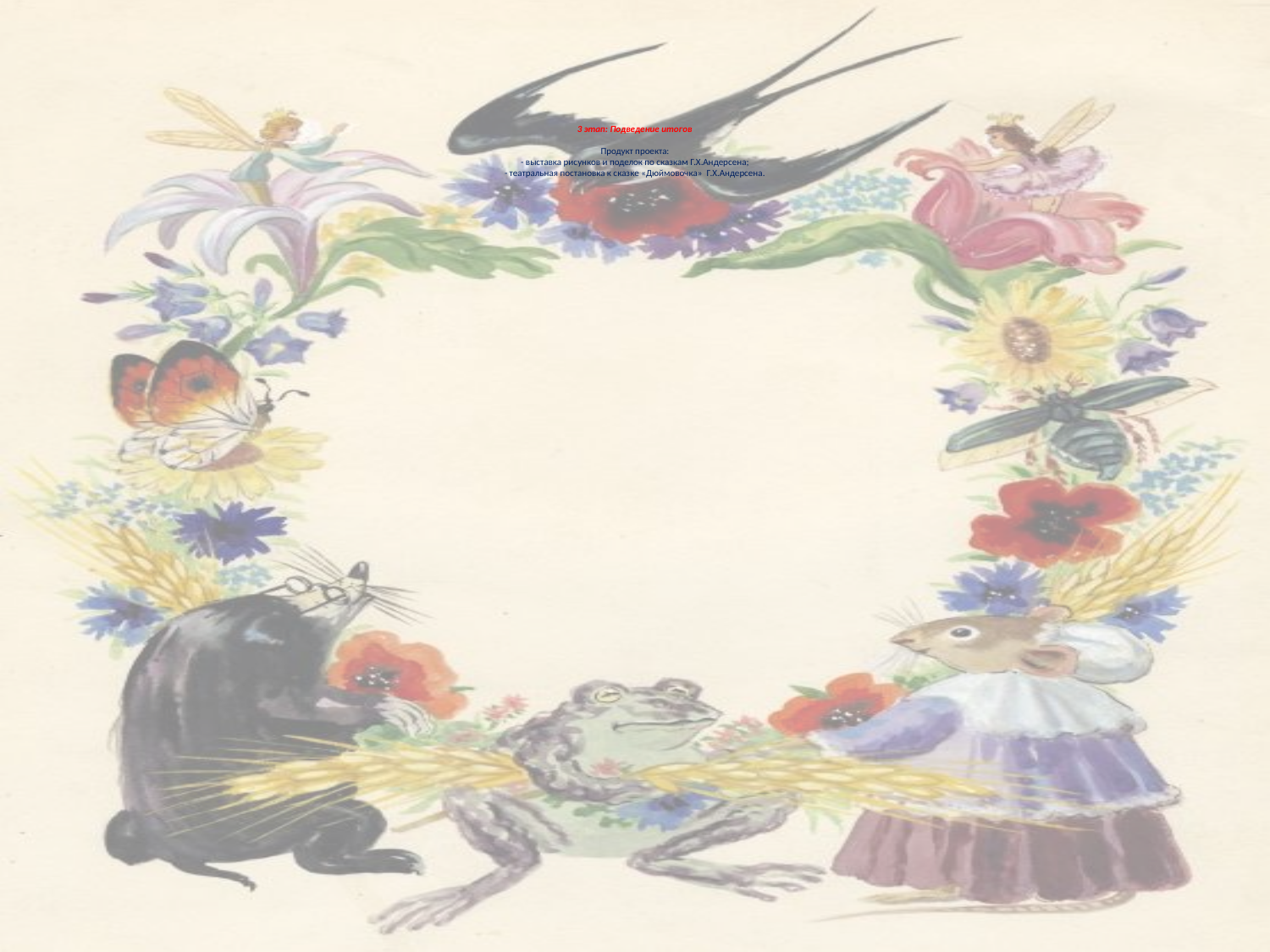

# 3 этап: Подведение итогов Продукт проекта: - выставка рисунков и поделок по сказкам Г.Х.Андерсена; - театральная постановка к сказке «Дюймовочка»  Г.Х.Андерсена.